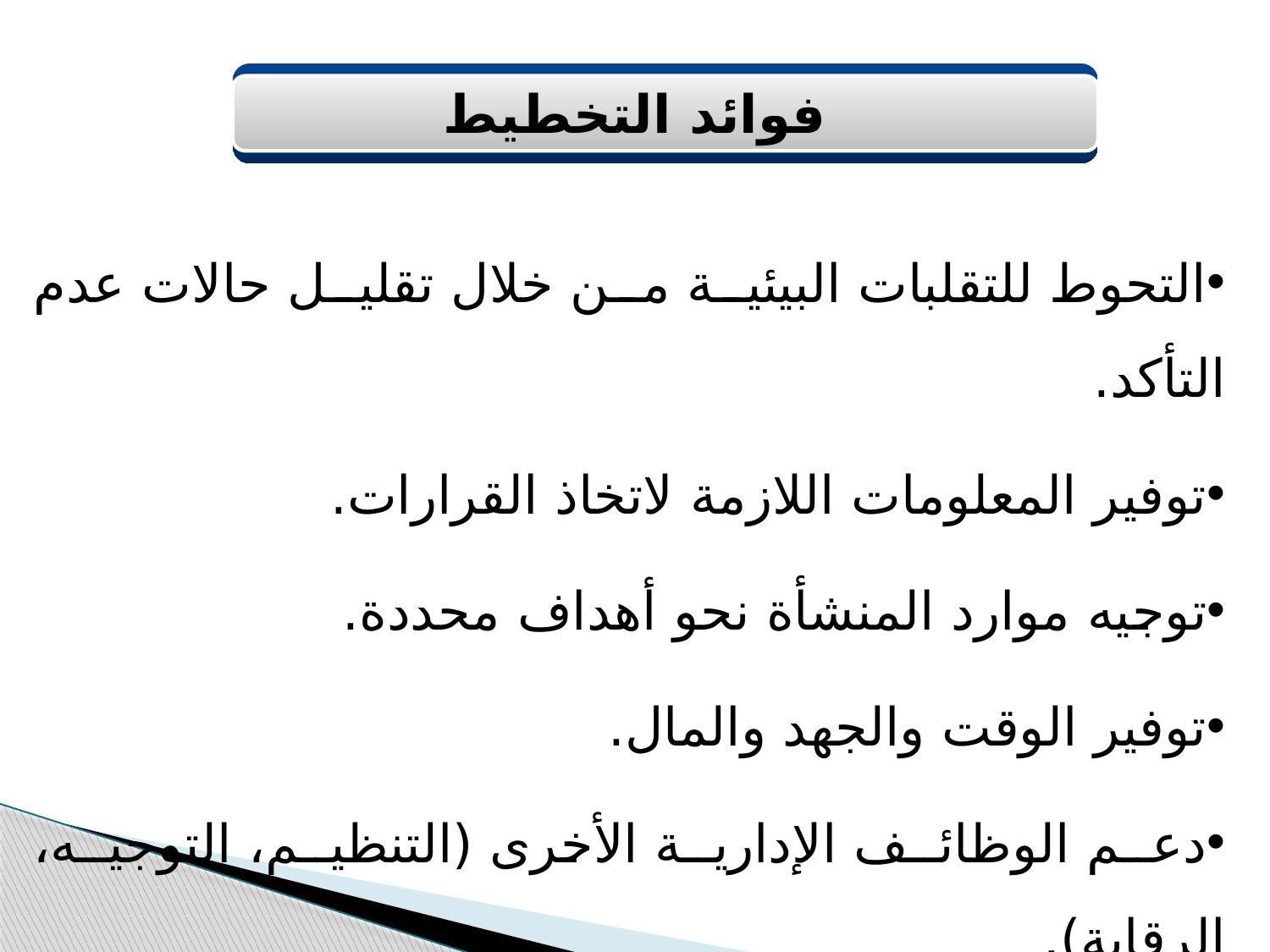

فوائد التخطيط
التحوط للتقلبات البيئية من خلال تقليل حالات عدم التأكد.
توفير المعلومات اللازمة لاتخاذ القرارات.
توجيه موارد المنشأة نحو أهداف محددة.
توفير الوقت والجهد والمال.
دعم الوظائف الإدارية الأخرى (التنظيم، التوجيه، الرقابة).